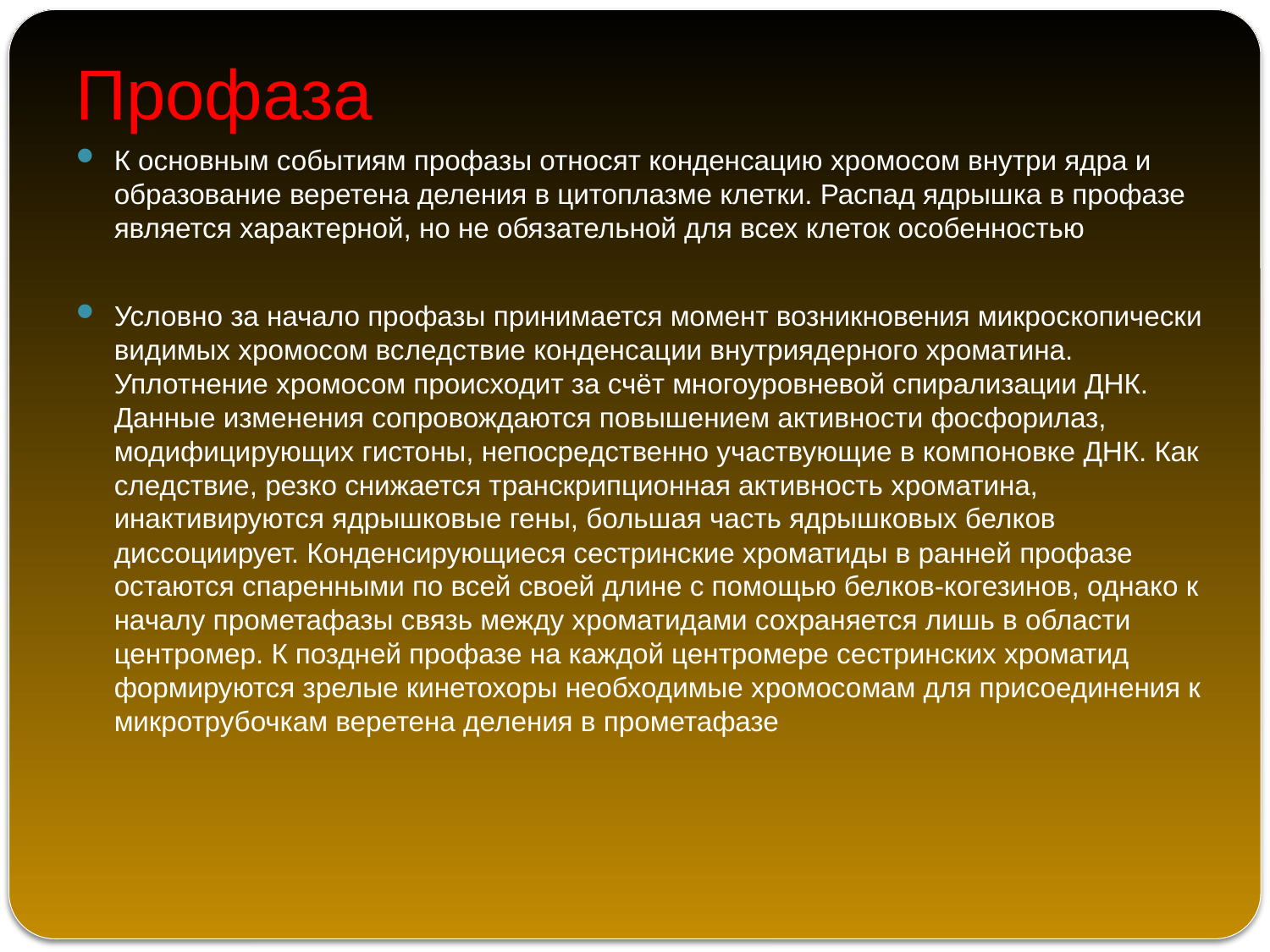

# Профаза
К основным событиям профазы относят конденсацию хромосом внутри ядра и образование веретена деления в цитоплазме клетки. Распад ядрышка в профазе является характерной, но не обязательной для всех клеток особенностью

Условно за начало профазы принимается момент возникновения микроскопически видимых хромосом вследствие конденсации внутриядерного хроматина. Уплотнение хромосом происходит за счёт многоуровневой спирализации ДНК. Данные изменения сопровождаются повышением активности фосфорилаз, модифицирующих гистоны, непосредственно участвующие в компоновке ДНК. Как следствие, резко снижается транскрипционная активность хроматина, инактивируются ядрышковые гены, большая часть ядрышковых белков диссоциирует. Конденсирующиеся сестринские хроматиды в ранней профазе остаются спаренными по всей своей длине с помощью белков-когезинов, однако к началу прометафазы связь между хроматидами сохраняется лишь в области центромер. К поздней профазе на каждой центромере сестринских хроматид формируются зрелые кинетохоры необходимые хромосомам для присоединения к микротрубочкам веретена деления в прометафазе